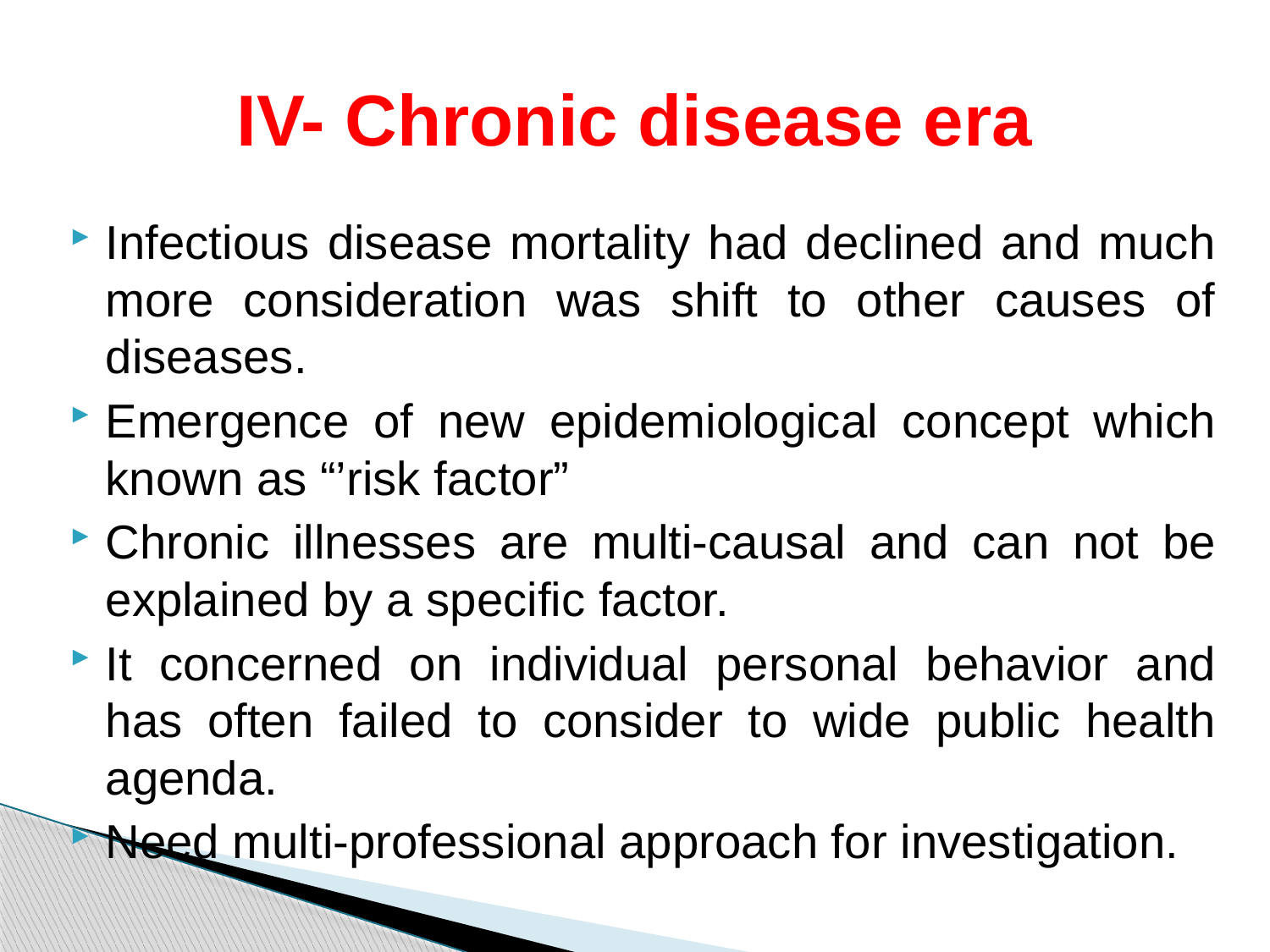

# IV- Chronic disease era
Infectious disease mortality had declined and much more consideration was shift to other causes of diseases.
Emergence of new epidemiological concept which known as “’risk factor”
Chronic illnesses are multi-causal and can not be explained by a specific factor.
It concerned on individual personal behavior and has often failed to consider to wide public health agenda.
Need multi-professional approach for investigation.